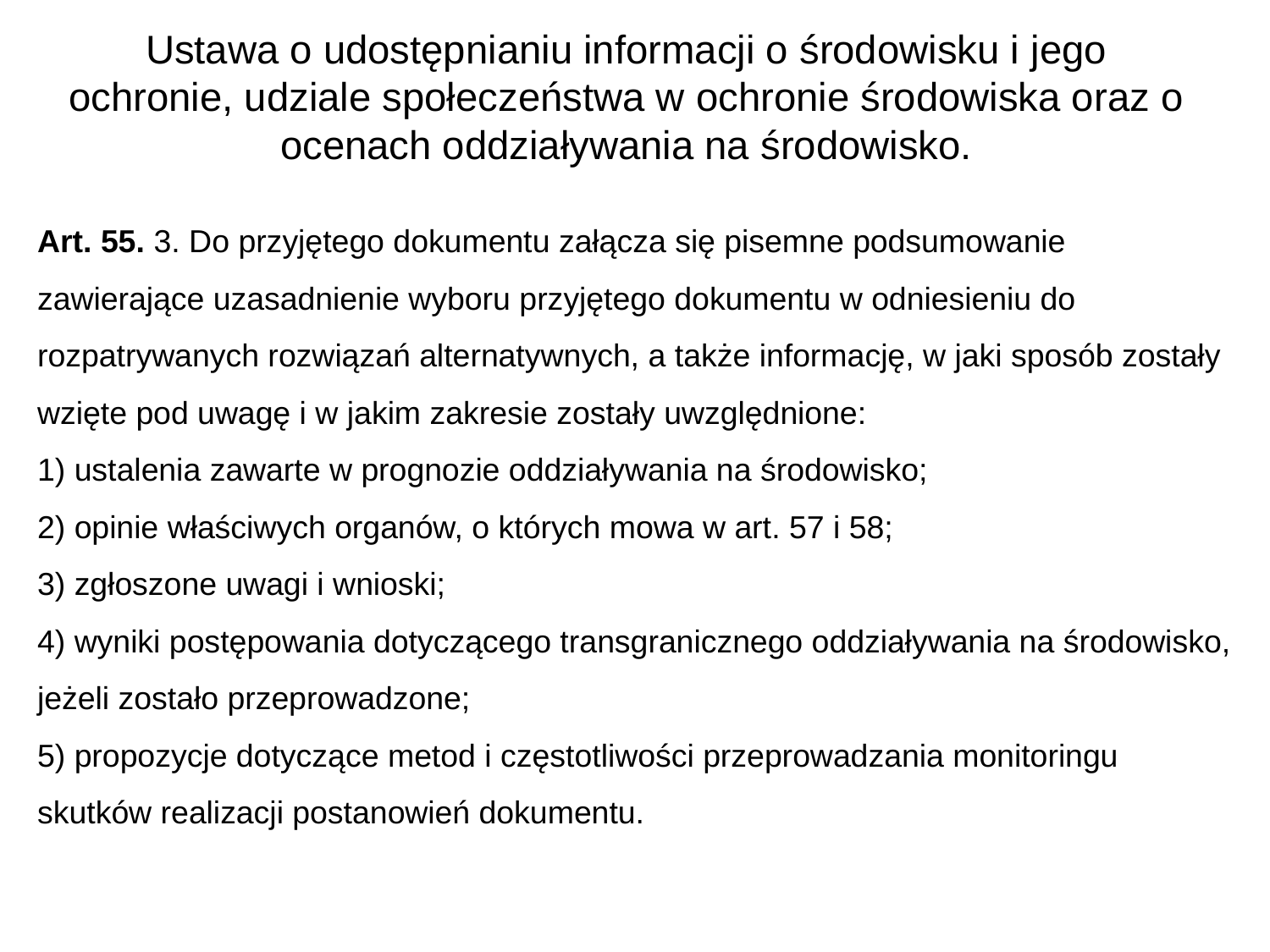

# Ustawa o udostępnianiu informacji o środowisku i jego ochronie, udziale społeczeństwa w ochronie środowiska oraz o ocenach oddziaływania na środowisko.

Art. 55. 3. Do przyjętego dokumentu załącza się pisemne podsumowanie zawierające uzasadnienie wyboru przyjętego dokumentu w odniesieniu do rozpatrywanych rozwiązań alternatywnych, a także informację, w jaki sposób zostały wzięte pod uwagę i w jakim zakresie zostały uwzględnione:
1) ustalenia zawarte w prognozie oddziaływania na środowisko;
2) opinie właściwych organów, o których mowa w art. 57 i 58;
3) zgłoszone uwagi i wnioski;
4) wyniki postępowania dotyczącego transgranicznego oddziaływania na środowisko, jeżeli zostało przeprowadzone;
5) propozycje dotyczące metod i częstotliwości przeprowadzania monitoringu skutków realizacji postanowień dokumentu.